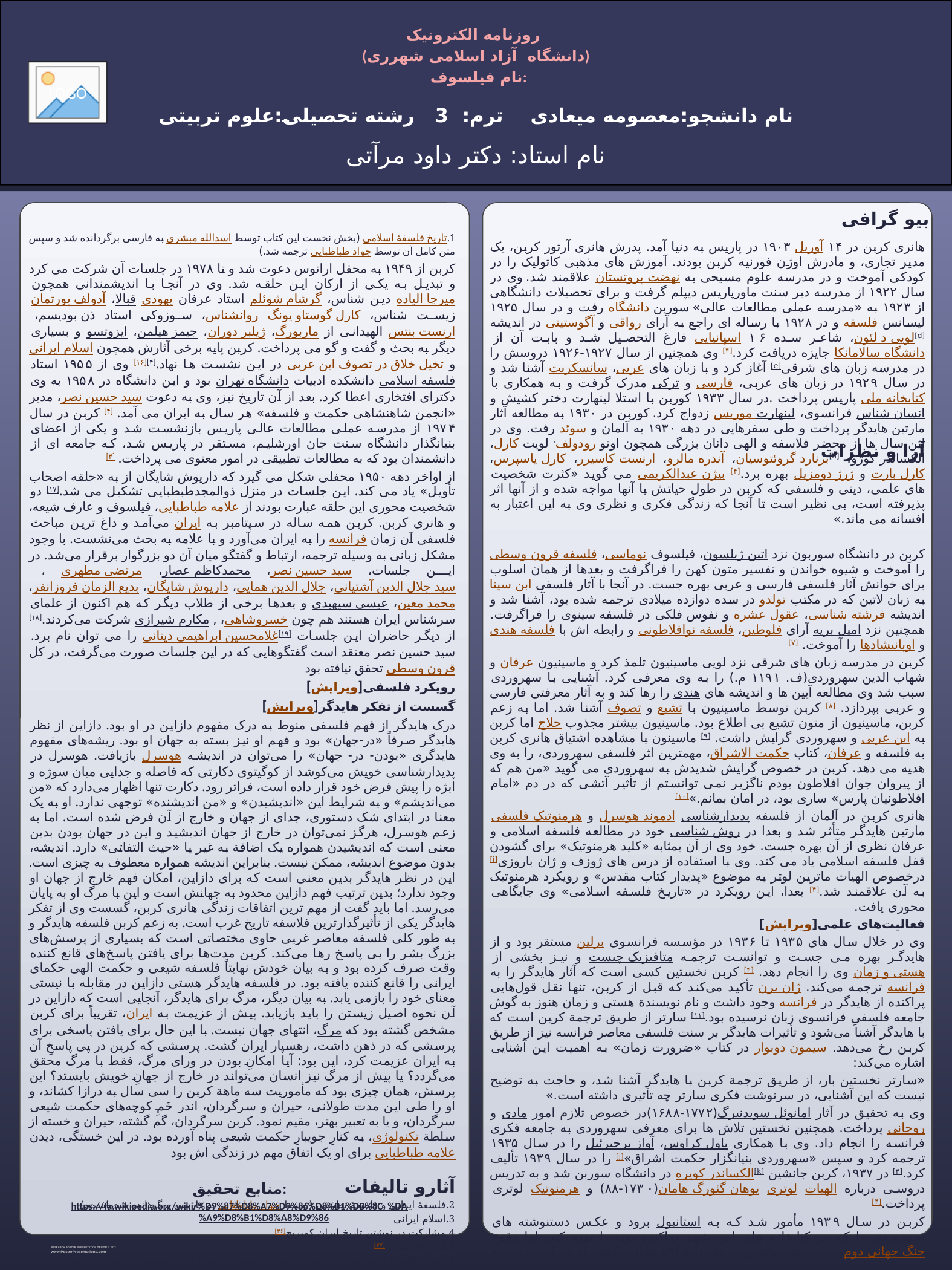

روزنامه الکترونیک
(دانشگاه  آزاد اسلامی شهرری)
 نام فیلسوف:

نام دانشجو:معصومه میعادی    ترم:  3   رشته تحصیلی:علوم تربیتی
نام استاد: دکتر داود مرآتی
بیو گرافی
تاریخ فلسفهٔ اسلامی (بخش نخست این کتاب توسط اسدالله مبشری به فارسی برگردانده شد و سپس متن کامل آن توسط جواد طباطبایی ترجمه شد.)
کربن از ۱۹۴۹ به محفل ارانوس دعوت شد و تا ۱۹۷۸ در جلسات آن شرکت می کرد و تبدیل به یکی از ارکان این حلقه شد. وی در آنجا با اندیشمندانی همچون میرچا الیاده دین شناس، گرشام شوئلم استاد عرفان یهودی قبالا، آدولف پورتمان زیست شناس، کارل گوستاو یونگ روانشناس، سوزوکی استاد ذن بودیسم، ارنست بنتس الهیدانی از ماربورگ، ژیلبر دوران، جیمز هیلمن، ایزوتسو و بسیاری دیگر به بحث و گفت و گو می پرداخت. کربن پایه برخی آثارش همچون اسلام ایرانی و تخیل خلاق در تصوف ابن عربی در این نشست ها نهاد.[۱۶][۴] وی از ۱۹۵۵ استاد فلسفه اسلامی دانشکده ادبیات دانشگاه تهران بود و این دانشگاه در ۱۹۵۸ به وی دکترای افتخاری اعطا کرد. بعد از آن تاریخ نیز، وی به دعوت سید حسین نصر، مدیر «انجمن شاهنشاهی حکمت و فلسفه» هر سال به ایران می آمد. [۴] کربن در سال ۱۹۷۴ از مدرسه عملی مطالعات عالی پاریس بازنشست شد و یکی از اعضای بنیانگذار دانشگاه سنت جان اورشلیم، مستقر در پاریس شد، که جامعه ای از دانشمندان بود که به مطالعات تطبیقی در امور معنوی می پرداخت. [۴]
از اواخر دهه ۱۹۵۰ محفلی شکل می گیرد که داریوش شایگان از به «حلقه اصحاب تأویل» یاد می کند. این جلسات در منزل ذوالمجدطبطبایی تشکیل می شد.[۱۷] دو شخصیت محوری این حلقه عبارت بودند از علامه طباطبایی، فیلسوف و عارف شیعه، و هانری کربن. کربن همه ساله در سپتامبر به ایران می‌آمد و داغ ترین مباحث فلسفی آن زمان فرانسه را به ایران می‌آورد و با علامه به بحث می‌نشست. با وجود مشکل زبانی به وسیله ترجمه، ارتباط و گفتگو میان آن دو بزرگوار برقرار می‌شد. در این جلسات، سید حسین نصر، محمدکاظم عصار، مرتضی مطهری ، سید جلال الدین آشتیانی، جلال الدین همایی، داریوش شایگان، بدیع الزمان فروزانفر، محمد معین، عیسی سپهبدی و بعدها برخی از طلاب دیگر که هم اکنون از علمای سرشناس ایران هستند هم چون خسروشاهی، , مکارم شیرازی شرکت می‌کردند.[۱۸] از دیگر حاضران این جلسات غلامحسین ابراهیمی دینانی[۱۹] را می توان نام برد. سید حسین نصر معتقد است گفتگوهایی که در این جلسات صورت می‌گرفت، در کل قرون وسطی تحقق نیافته بود
رویکرد فلسفی[ویرایش]
گسست از تفکر هایدگر[ویرایش]
درک هایدگر از فهم فلسفی منوط به درک مفهوم دازاین در او بود. دازاین از نظر هایدگر صرفاً «در-جهان» بود و فهم او نیز بسته به جهان او بود. ریشه‌های مفهوم هایدگری «بودن- در- جهان» را می‌توان در اندیشه هوسرل بازیافت. هوسرل در پدیدارشناسی خویش می‌کوشد از کوگیتوی دکارتی که فاصله و جدایی میان سوژه و ابژه را پیش فرض خود قرار داده است، فراتر رود. دکارت تنها اظهار می‌دارد که «من می‌اندیشم» و به شرایط این «اندیشیدن» و «من اندیشنده» توجهی ندارد. او به یک معنا در ابتدای شک دستوری، جدای از جهان و خارج از آن فرض شده است. اما به زعم هوسرل، هرگز نمی‌توان در خارج از جهان اندیشید و این در جهان بودن بدین معنی است که اندیشیدن همواره یک اضافة به غیر یا «حیث التفاتی» دارد. اندیشه، بدون موضوع اندیشه، ممکن نیست. بنابراین اندیشه همواره معطوف به چیزی است. این در نظر هایدگر بدین معنی است که برای دازاین، امکان فهم خارج از جهان او وجود ندارد؛ بدین ترتیب فهم دازاین محدود به جهانش است و این با مرگ او به پایان می‌رسد. اما باید گفت از مهم ترین اتفاقات زندگی هانری کربن، گسست وی از تفکر هایدگر یکی از تأثیرگذارترین فلاسفه تاریخ غرب است. به زعم کربن فلسفه هایدگر و به طور کلی فلسفه معاصر غربی حاوی مختصاتی است که بسیاری از پرسش‌های بزرگ بشر را بی پاسخ رها می‌کند. کربن مدت‌ها برای یافتن پاسخ‌های قانع کننده وقت صرف کرده بود و به بیان خودش نهایتاً فلسفه شیعی و حکمت الهی حکمای ایرانی را قانع کننده یافته بود. در فلسفه هایدگر هستی دازاین در مقابله با نیستی معنای خود را بازمی یابد. به بیان دیگر، مرگ برای هایدگر، آنجایی است که دازاین در آن نحوه اصیل زیستن را باید بازیابد. پیش از عزیمت به ایران، تقریباً برای کربن مشخص گشته بود که مرگ، انتهای جهان نیست. با این حال برای یافتن پاسخی برای پرسشی که در ذهن داشت، رهسپار ایران گشت. پرسشی که کربن در پی پاسخِ آن به ایران عزیمت کرد، این بود: آیا امکانِ بودن در ورای مرگ، فقط با مرگ محقق می‌گردد؟ یا پیش از مرگ نیز انسان می‌تواند در خارج از جهانِ خویش بایستد؟ این پرسش، همان چیزی بود که مأموریت سه ماهة کربن را سی سال به درازا کشاند، و او را طی این مدت طولانی، حیران و سرگردان، اندر خَمِ کوچه‌های حکمت شیعی سرگردان، و یا به تعبیر بهتر، مقیم نمود. کربن سرگردان، گم گشته، حیران و خسته از سلطة تکنولوژی، به کنارِ جویبارِ حکمت شیعی پناه آورده بود. در این خستگی، دیدن علامه طباطبایی برای او یک اتفاق مهم در زندگی اش بود
آثارو تالیفات
فلسفهٔ ایرانی و فلسفهٔ تطبیقی (توسط جواد طباطبایی به فارسی برگردانده شده‌است.)
اسلام ایرانی
مشارکت در نوشتن تاریخ ایران کمبریج[۳۶]
آئ‍ی‍ن ج‍وان‍م‍ردی[۳۷]
ارض ملکوت؛ کالبد انسان در روز رستاخیز، ترجمه سید ضیاء الدین دهشیری، انتشارات طهوری
ابن سینا و تمثیل عرفانی، ترجمه انشاء الله رحمتی، نشر جامی: در این کتاب قرائتی متفاوت و عرفانی از ابن سینا ارائه داده است
مقدمه بر المشاعر ملاصدرا، ترجمه و پیشگفتار از کریم مجتهدی، انتشارات بنیاد حکمت اسلامی صدرا
روابط حکمت اشراق و فلسفه ایران باستان، ترجمه عبدالمحمد روح بخشان، نشر جامی، انتشارات اساطیر
انسان نورانی در تصوف ایرانی، ترجمه فرامرز جواهری نیا، نشر آموزگار خرد
تخیل خلاق در عرفان ابن عربی، ترجمه انشاء الله رحمتی، نشر جامی

هانری کربن در ۱۴ آوریل ۱۹۰۳ در پاریس به دنیا آمد. پدرش هانری آرتور کربن، یک مدیر تجاری، و مادرش اوژن فورنیه کربن بودند. آموزش های مذهبی کاتولیک را در کودکی آموخت و در مدرسه علوم مسیحی به نهضت پروتستان علاقمند شد. وی در سال ۱۹۲۲ از مدرسه دیر سنت ماورپاریس دیپلم گرفت و برای تحصیلات دانشگاهی از ۱۹۲۳ به «مدرسه عملی مطالعات عالی» دانشگاه سوربن رفت و در سال ۱۹۲۵ لیسانس فلسفه و در ۱۹۲۸ با رساله ای راجع به آرای رواقی و آگوستینی در اندیشه لویی د لئون[d]، شاعر سده ۱۶ اسپانیایی فارغ التحصیل شد و بابت آن از دانشگاه سالامانکا جایزه دریافت کرد.[۴] وی همچنین از سال ۱۹۲۷-۱۹۲۶ دروسش را در مدرسه زبان های شرقی[e] آغاز کرد و با زبان های عربی، سانسکریت آشنا شد و در سال ۱۹۲۹ در زبان های عربی، فارسی و ترکی مدرک گرفت و به همکاری با کتابخانه ملی پاریس پرداخت .در سال ۱۹۳۳ کوربن با استلا لینهارت دختر کشیش و انسان شناس فرانسوی، موریس لینهارت زدواج کرد. کوربن در ۱۹۳۰ به مطالعه آثار مارتین هایدگر پرداخت و طی سفرهایی در دهه ۱۹۳۰ به آلمان و سوئد رفت. وی در این سال ها از محضر فلاسفه و الهی دانان بزرگی همچون رودولف اوتو، کارل لویت، الکساندر کوژو، برنارد گروئتوسیان[h]، آندره مالرو، ارنست کاسیرر، کارل یاسپرس، کارل بارت و ژرژ دومزیل بهره برد.[۴] بیژن عبدالکریمی می گوید «کثرت شخصیت های علمی، دینی و فلسفی که کربن در طول حیاتش با آنها مواجه شده و از آنها اثر پذیرفته است، بی نظیر است تا آنجا که زندگی فکری و نظری وی به این اعتبار به افسانه می ماند.»

کربن در دانشگاه سوربون نزد اتین ژیلسون، فیلسوف نوماسی، فلسفه قرون وسطی را آموخت و شیوه خواندن و تفسیر متون کهن را فراگرفت و بعدها از همان اسلوب برای خوانش آثار فلسفی فارسی و عربی بهره جست. در آنجا با آثار فلسفی ابن سینا به زبان لاتین که در مکتب تولدو در سده دوازده میلادی ترجمه شده بود، آشنا شد و اندیشه فرشته شناسی، عقول عشره و نفوس فلکی در فلسفه سینوی را فراگرفت. همچنین نزد امیل بریه آرای فلوطین، فلسفه نوافلاطونی و رابطه اش با فلسفه هندی و اوپانیشادها را آموخت. [۷]
کربن در مدرسه زبان های شرقی نزد لویی ماسینیون تلمذ کرد و ماسینیون عرفان و شهاب الدین سهروردی(ف. ۱۱۹۱ م.) را به وی معرفی کرد. آشنایی با سهروردی سبب شد وی مطالعه آیین ها و اندیشه های هندی را رها کند و به آثار معرفتی فارسی و عربی بپردازد. [۸] کربن توسط ماسینیون با تشیع و تصوف آشنا شد. اما به زعم کربن، ماسینیون از متون تشیع بی اطلاع بود. ماسینیون بیشتر مجذوب حلاج اما کربن به ابن عربی و سهروردی گرایش داشت. [۹] ماسینون با مشاهده اشتیاق هانری کربن به فلسفه و عرفان، کتاب حکمت الاشراق، مهمترین اثر فلسفی سهروردی، را به وی هدیه می دهد. کربن در خصوص گرایش شدیدش به سهروردی می گوید «من هم که از پیروان جوان افلاطون بودم ناگزیر نمی توانستم از تأثیر آتشی که در دم «امام افلاطونیان پارس» ساری بود، در امان بمانم.»[۱۰]
هانری کربن در آلمان از فلسفه پدیدارشناسی ادموند هوسرل و هرمنوتیک فلسفی مارتین هایدگر متأثر شد و بعدا در روش شناسی خود در مطالعه فلسفه اسلامی و عرفان نظری از آن بهره جست. خود وی از آن بمثابه «کلید هرمنوتیک» برای گشودن قفل فلسفه اسلامی یاد می کند. وی با استفاده از درس های ژوزف و ژان باروزی[i] درخصوص الهیات ماترین لوتر به موضوع «پدیدار کتاب مقدس» و رویکرد هرمنوتیک به آن علاقمند شد.[۴] بعدا، این رویکرد در «تاریخ فلسفه اسلامی» وی جایگاهی محوری یافت.
فعالیت‌های علمی[ویرایش]
وی در خلال سال های ۱۹۳۵ تا ۱۹۳۶ در مؤسسه فرانسوی برلین مستقر بود و از هایدگر بهره می جست و توانست ترجمه متافیزیک چیست و نیز بخشی از هستی و زمان وی را انجام دهد. [۴] کربن نخستین کسی است که آثار هایدگر را به فرانسه ترجمه می‌کند. ژان برن تأکید می‌کند که قبل از کربن، تنها نقل قول‌هایی پراکنده از هایدگر در فرانسه وجود داشت و نام نویسندة هستی و زمان هنوز به گوش جامعه فلسفیِ فرانسوی زبان نرسیده بود.[۱۱] سارتر از طریق ترجمة کربن است که با هایدگر آشنا می‌شود و تأثیرات هایدگر بر سنت فلسفی معاصر فرانسه نیز از طریق کربن رخ می‌دهد. سیمون دوبوار در کتاب «ضرورت زمان» به اهمیت این آشنایی اشاره می‌کند:
«سارتر نخستین بار، از طریق ترجمة کربن با هایدگر آشنا شد، و حاجت به توضیح نیست که این آشنایی، در سرنوشت فکری سارتر چه تأثیری داشته است.»
وی به تحقیق در آثار امانوئل سویدنبرگ(۱۷۷۲-۱۶۸۸)در خصوص تلازم امور مادی و روحانی پرداخت. همچنین نخستین تلاش ها برای معرفی سهروردی به جامعه فکری فرانسه را انجام داد. وی با همکاری پاول کراوس، آواز پرجبرئیل را در سال ۱۹۳۵ ترجمه کرد و سپس «سهروردی بنیانگزار حکمت اشراق»[j] را در سال ۱۹۳۹ تألیف کرد.[۴] در ۱۹۳۷، کربن جانشین الکساندر کویره[k] در دانشگاه سوربن شد و به تدریس دروسی درباره الهیات لوتری یوهان گئورگ هامان(۱۷۳۰-۸۸) و هرمنوتیک لوتری پرداخت.[۴]
کربن در سال ۱۹۳۹ مأمور شد که به استانبول برود و عکس دستنوشته های سهروردی را که در کتابخانه های این شهر پراکنده بود، را تهیه کند. اما وقوع جنگ جهانی دوم، سبب شد مأموریت وی تا ۱۹۴۵ طول بکشد. او در این مدت به غربتی ناخواسته به ژرفنای اندیشه های سهروردی راه یافت و به تعبیر خودش این گفت و گوی هر روزه با سهروردی در سکوت، «علم تقیه» را به وی آموخت.[۱۲]
کربن با مأموریتی در سال ۱۹۴۵ از استانبول عازم ایران می شود[۱۳] و در ۱۴ سپتامبر ۱۹۴۵ به تهران می رسد. نخستین دیدار وی با ابراهیم پورداوود، مترجم اوستا به فارسی، صادق هدایت، محمد معین و مهدی بیانی بود. به تعبیر داریوش شایگان کربن با سخنرانی «مایه های زرتشتی در فلسفه سهروردی»[l] در انجمن ایرانشناسی در نوامبر ۱۹۴۵ پای در حیات روشنفکری ایران می گذارد. او با هدف معرفی میراث حکمی ایران بخش ایرانشناسی را در انیستیتو فرانسه راه می اندازد و مجموعه کتابخانه ایران را تأسیس می کند. او انتشار «مجموعه ایرانشناسی» را آغاز می کند و طی بیست و پنج سال بیست و دو مجلد از آثار حکمی منتشر نشده فارسی و عربی را منشتر می کند.[۱۴] وی تا سال ۱۹۵۴ رئیس اداره مطالعات ایرانی انجمن ایرانشناسی فرانسه در تهران بود. در آن سال، وی جانشین لوئی ماسینیون در بخش علوم مذهبی مدرسه عملی مطالعات عالی[m] پاریس شد.[۱۵][۴]
.[۲۰]
آرا و نظرات

منابع تحقیق:
https://fa.wikipedia.org/wiki/%D9%87%D8%A7%D9%86%D8%B1%DB%8C_%DA%A9%D8%B1%D8%A8%D9%86